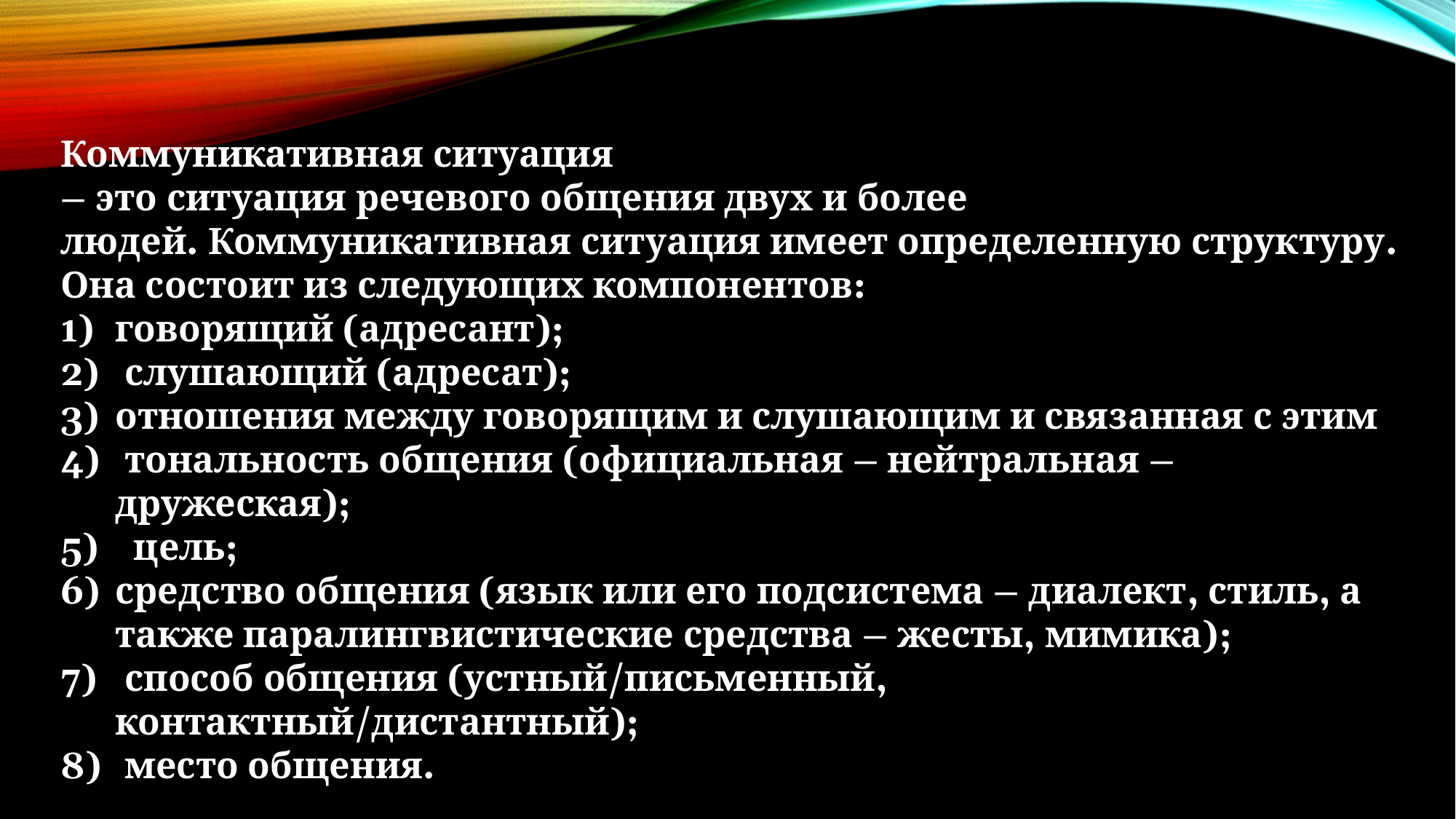

Коммуникативная ситуация
– это ситуация речевого общения двух и более людей. Коммуникативная ситуация имеет определенную структуру. Она состоит из следующих компонентов:
говорящий (адресант);
 слушающий (адресат);
отношения между говорящим и слушающим и связанная с этим
 тональность общения (официальная – нейтральная – дружеская);
  цель;
средство общения (язык или его подсистема – диалект, стиль, а также паралингвистические средства – жесты, мимика);
 способ общения (устный/письменный, контактный/дистантный);
 место общения.